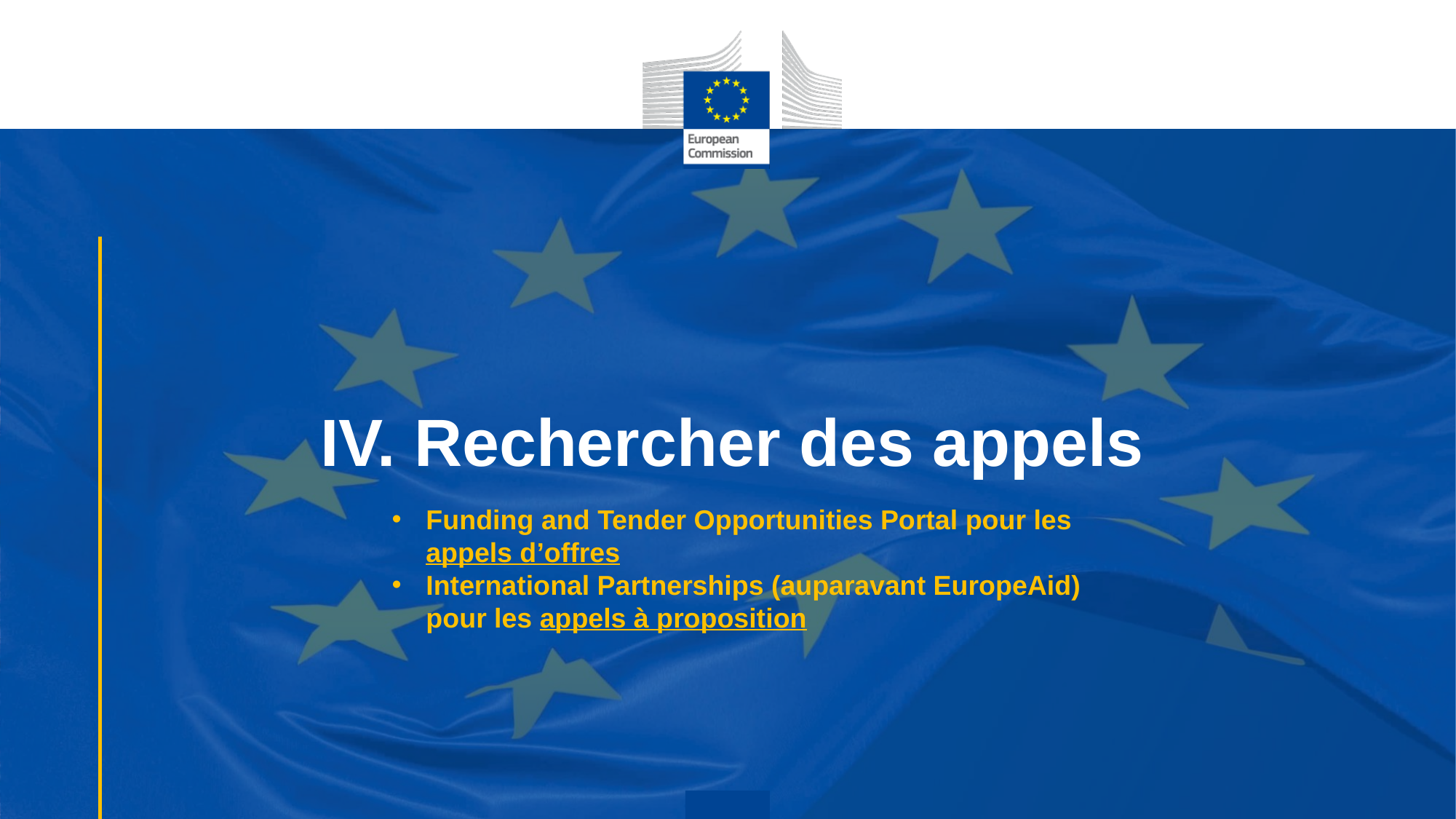

44
# IV. Rechercher des appels
Funding and Tender Opportunities Portal pour les appels d’offres
International Partnerships (auparavant EuropeAid) pour les appels à proposition